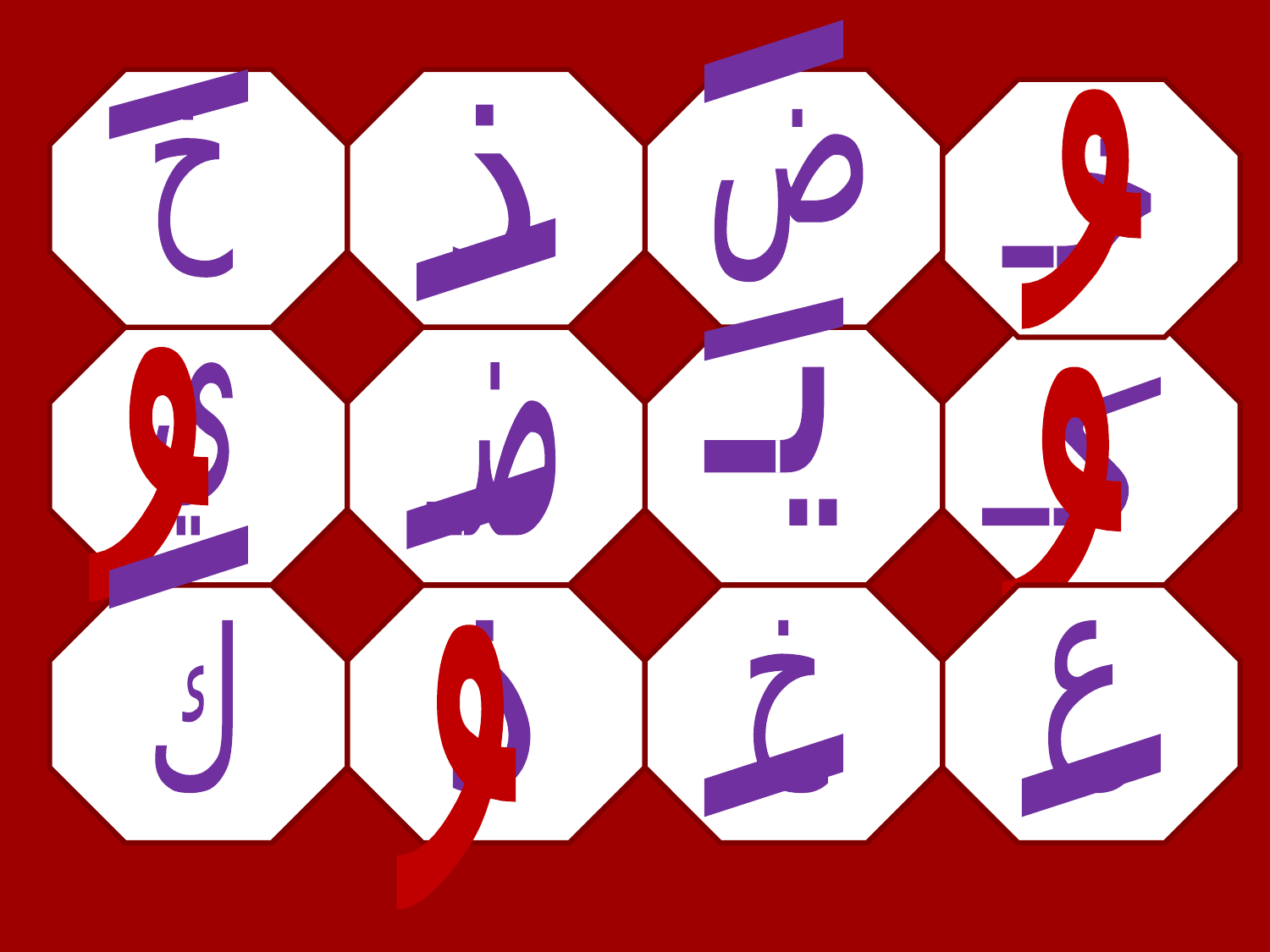

ِ

ض

خ
 ِ

ذ
 ِ

خـ
 ُ
 ِ

يـ

ي
 ُ

ضـ
 ِ

كـ
 ُ
 ِ

ك

ذ
 ُ

خ
 ِ

ع
 ِ